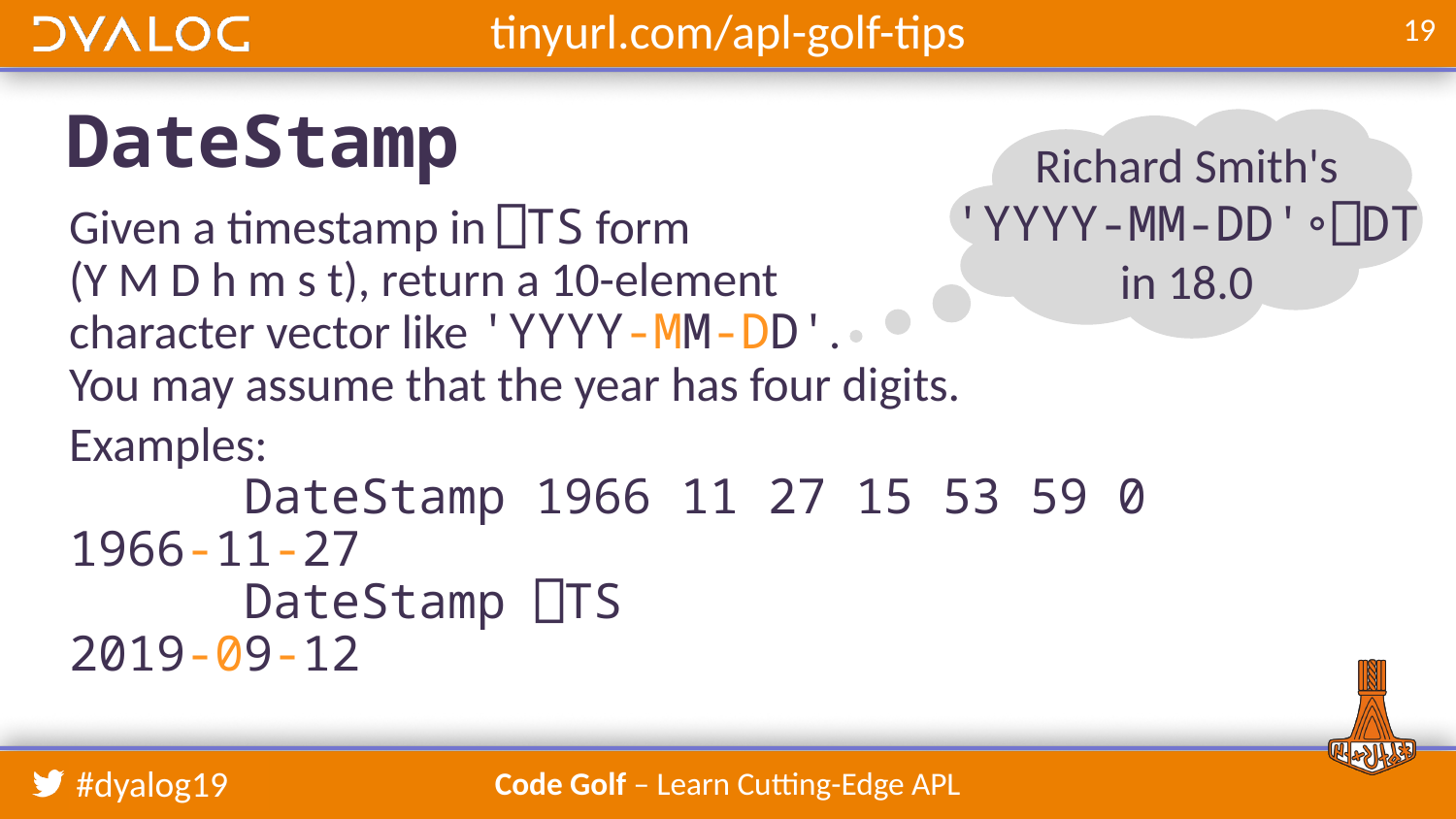

# DateStamp

Richard Smith's
'YYYY-MM-DD'∘⎕DT
in 18.0
Given a timestamp in ⎕TS form
(Y M D h m s t), return a 10-element
character vector like 'YYYY-MM-DD'.
You may assume that the year has four digits.
Examples:
      DateStamp 1966 11 27 15 53 59 0
1966-11-27
      DateStamp ⎕TS
2019-09-12
Given a timestamp in ⎕TS form
(Y M D h m s t), return a 10-element
character vector like 'YYYY-MM-DD'.
You may assume that the year has four digits.
Examples:
      DateStamp 1966 11 27 15 53 59 0
1966-11-27
      DateStamp ⎕TS
2019-09-12